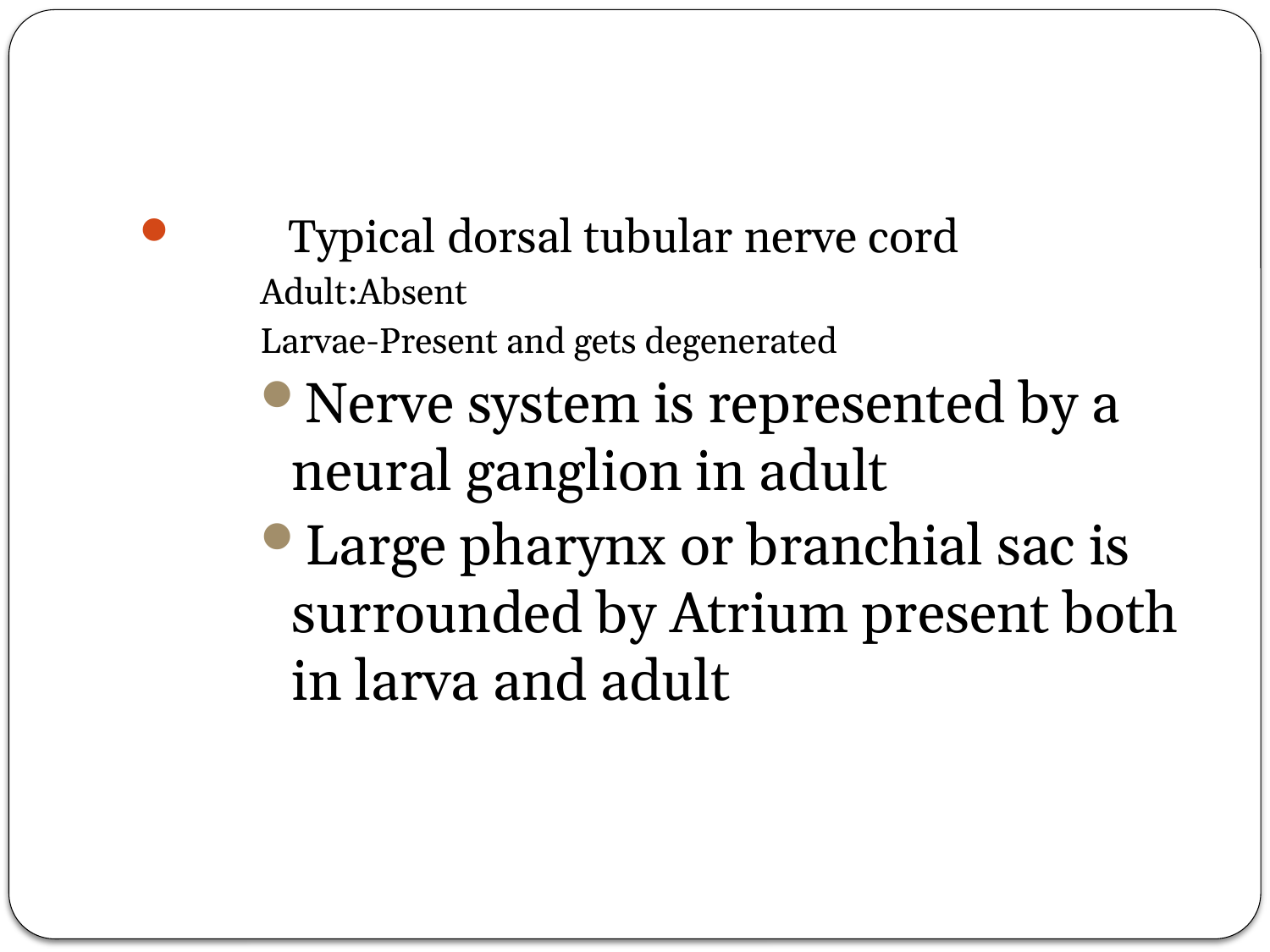

Typical dorsal tubular nerve cord
Adult:Absent
Larvae-Present and gets degenerated
Nerve system is represented by a neural ganglion in adult
Large pharynx or branchial sac is surrounded by Atrium present both in larva and adult